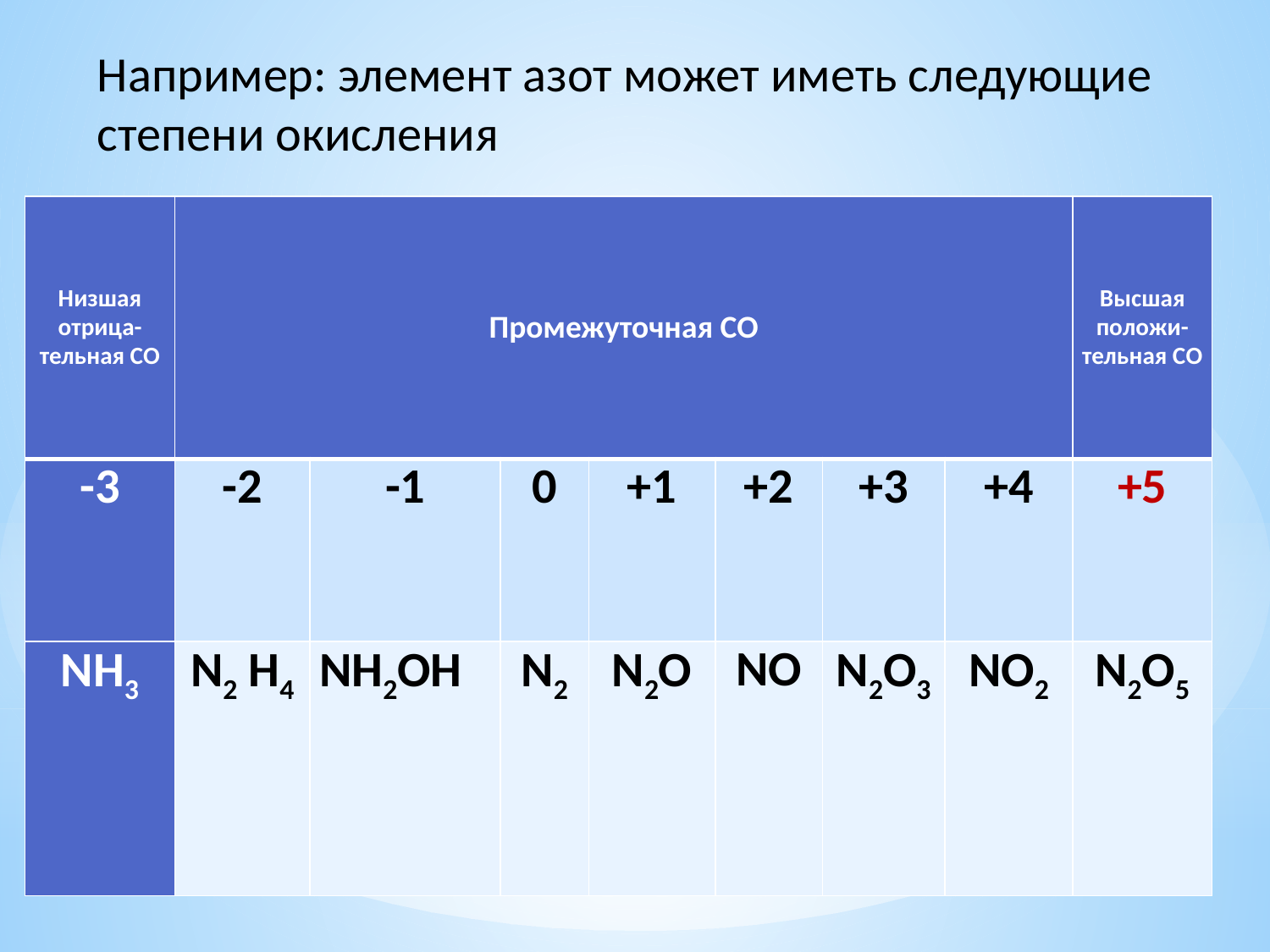

Например: элемент азот может иметь следующие степени окисления
| Низшая отрица-тельная СО | Промежуточная СО |  |  |  |  |  |  | Высшая положи-тельная СО |
| --- | --- | --- | --- | --- | --- | --- | --- | --- |
| -3 | -2 | -1 | 0 | +1 | +2 | +3 | +4 | +5 |
| NН3 | N2 Н4 | NН2ОН | N2 | N2О | NО | N2О3 | NО2 | N2О5 |